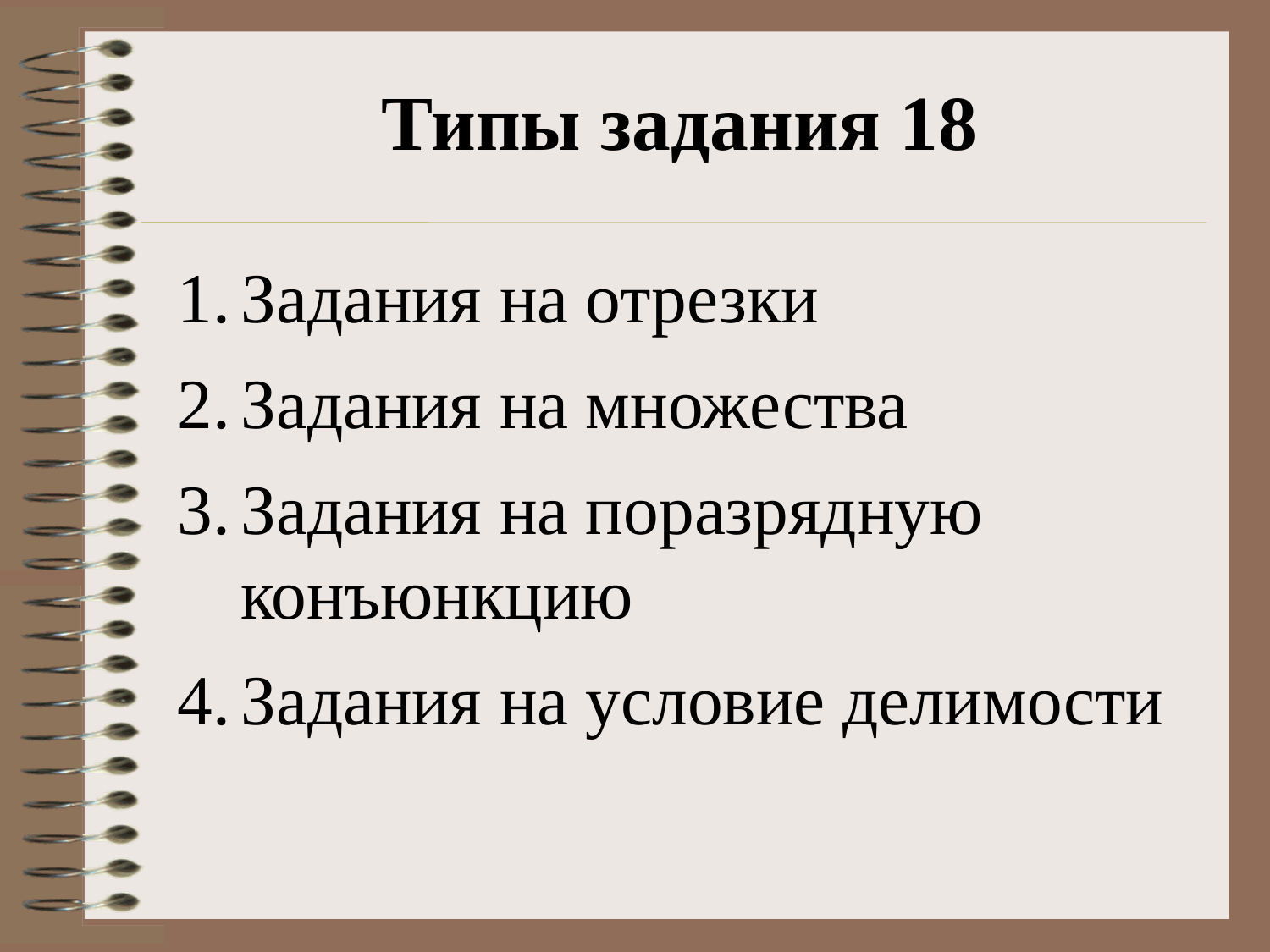

Типы задания 18
Задания на отрезки
Задания на множества
Задания на поразрядную конъюнкцию
Задания на условие делимости